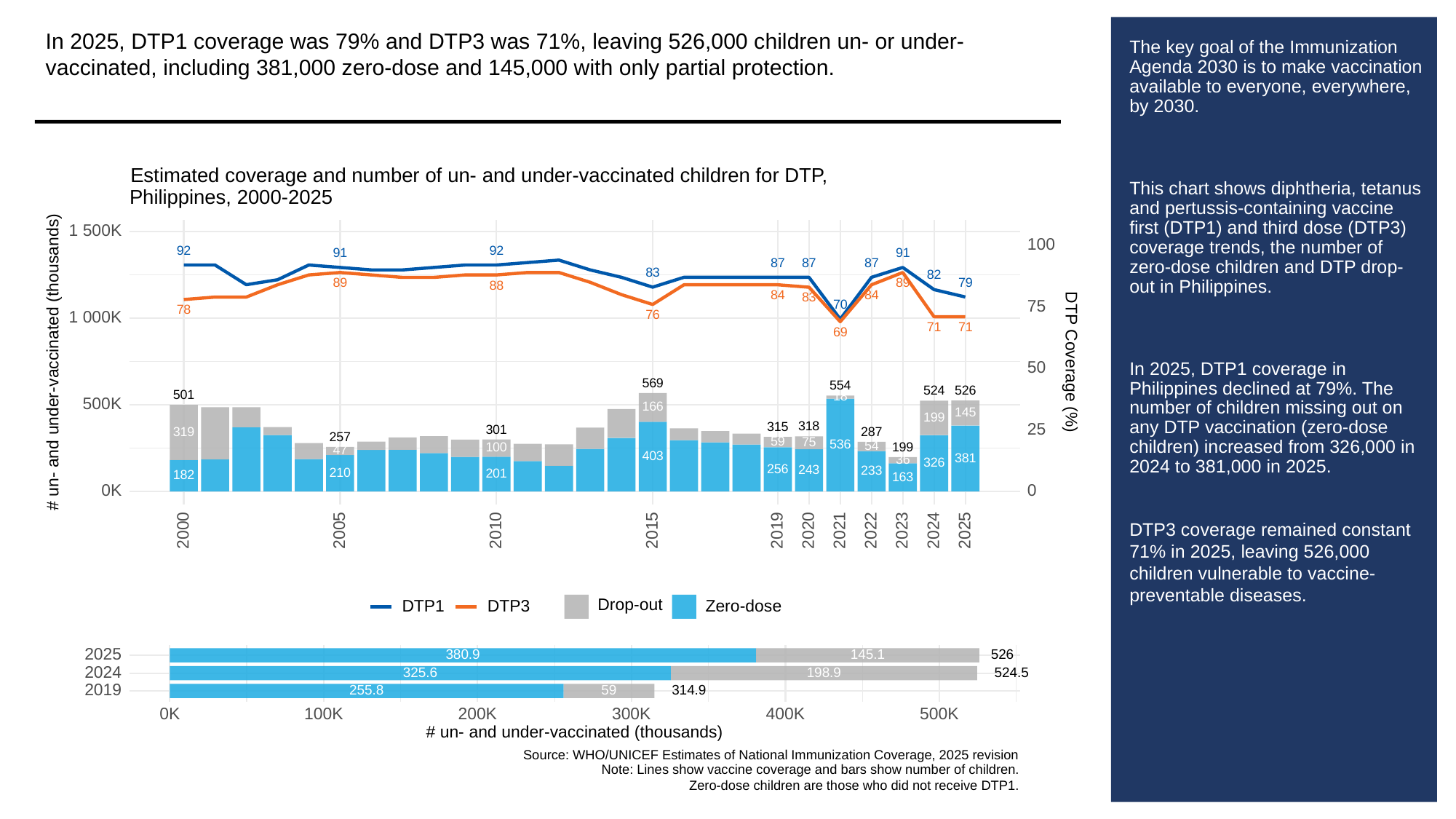

In 2025, DTP1 coverage was 79% and DTP3 was 71%, leaving 526,000 children un- or under-vaccinated, including 381,000 zero-dose and 145,000 with only partial protection.
# The key goal of the Immunization Agenda 2030 is to make vaccination available to everyone, everywhere, by 2030.

This chart shows diphtheria, tetanus and pertussis-containing vaccine first (DTP1) and third dose (DTP3) coverage trends, the number of zero-dose children and DTP drop-out in Philippines.

In 2025, DTP1 coverage in Philippines declined at 79%. The number of children missing out on any DTP vaccination (zero-dose children) increased from 326,000 in 2024 to 381,000 in 2025.

DTP3 coverage remained constant 71% in 2025, leaving 526,000 children vulnerable to vaccine-preventable diseases.

Estimated coverage and number of un- and under-vaccinated children for DTP,
Philippines, 2000-2025

1 500K

100
92
92
91
91
87
87
87

83
82

79
89
89
88
84
84
83
70
75
78
76
1 000K

71
71
69
# un- and under-vaccinated (thousands)
DTP Coverage (%)

50
569
554
526
524
501
18

500K

166

145

199

318
315
25
301

319

287

257

59

75

536

54

199

100

47

403

381

36

326

256
243

233
210
201
182
163
0K
0

2023
2000
2005
2010
2015
2019
2020
2021
2022
2024
2025

Drop-out
DTP3
Zero-dose
DTP1

2025
380.9
145.1
526

2024
325.6
198.9
524.5

2019
314.9
255.8
59

300K
0K
100K
200K
400K
500K
# un- and under-vaccinated (thousands)
Source: WHO/UNICEF Estimates of National Immunization Coverage, 2025 revision
Note: Lines show vaccine coverage and bars show number of children.
Zero-dose children are those who did not receive DTP1.